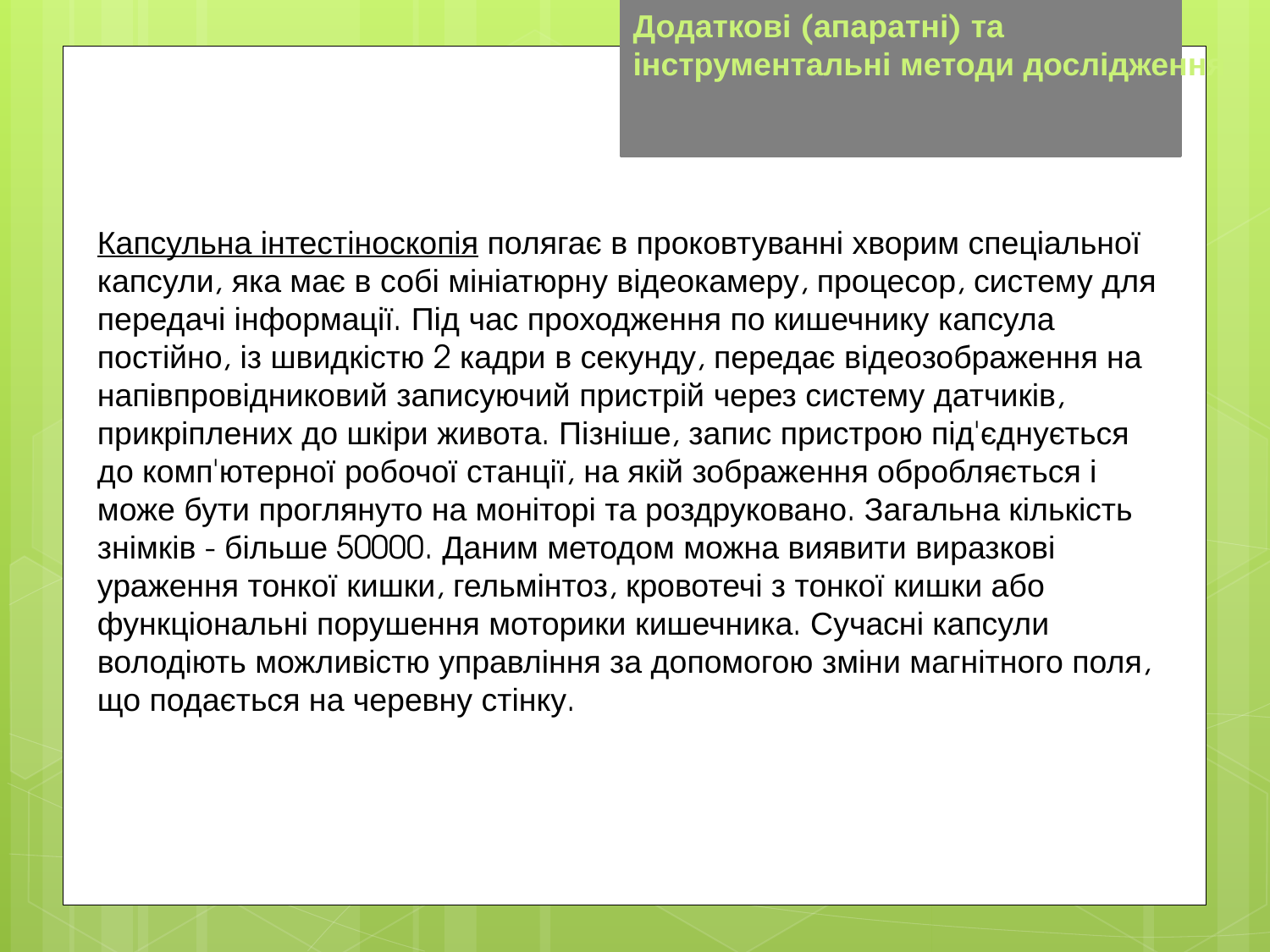

Додаткові (апаратні) та інструментальні методи дослідження
Капсульна інтестіноскопія полягає в проковтуванні хворим спеціальної капсули, яка має в собі мініатюрну відеокамеру, процесор, систему для передачі інформації. Під час проходження по кишечнику капсула постійно, із швидкістю 2 кадри в секунду, передає відеозображення на напівпровідниковий записуючий пристрій через систему датчиків, прикріплених до шкіри живота. Пізніше, запис пристрою під'єднується до комп'ютерної робочої станції, на якій зображення обробляється і може бути проглянуто на моніторі та роздруковано. Загальна кількість знімків - більше 50000. Даним методом можна виявити виразкові ураження тонкої кишки, гельмінтоз, кровотечі з тонкої кишки або функціональні порушення моторики кишечника. Сучасні капсули володіють можливістю управління за допомогою зміни магнітного поля, що подається на черевну стінку.